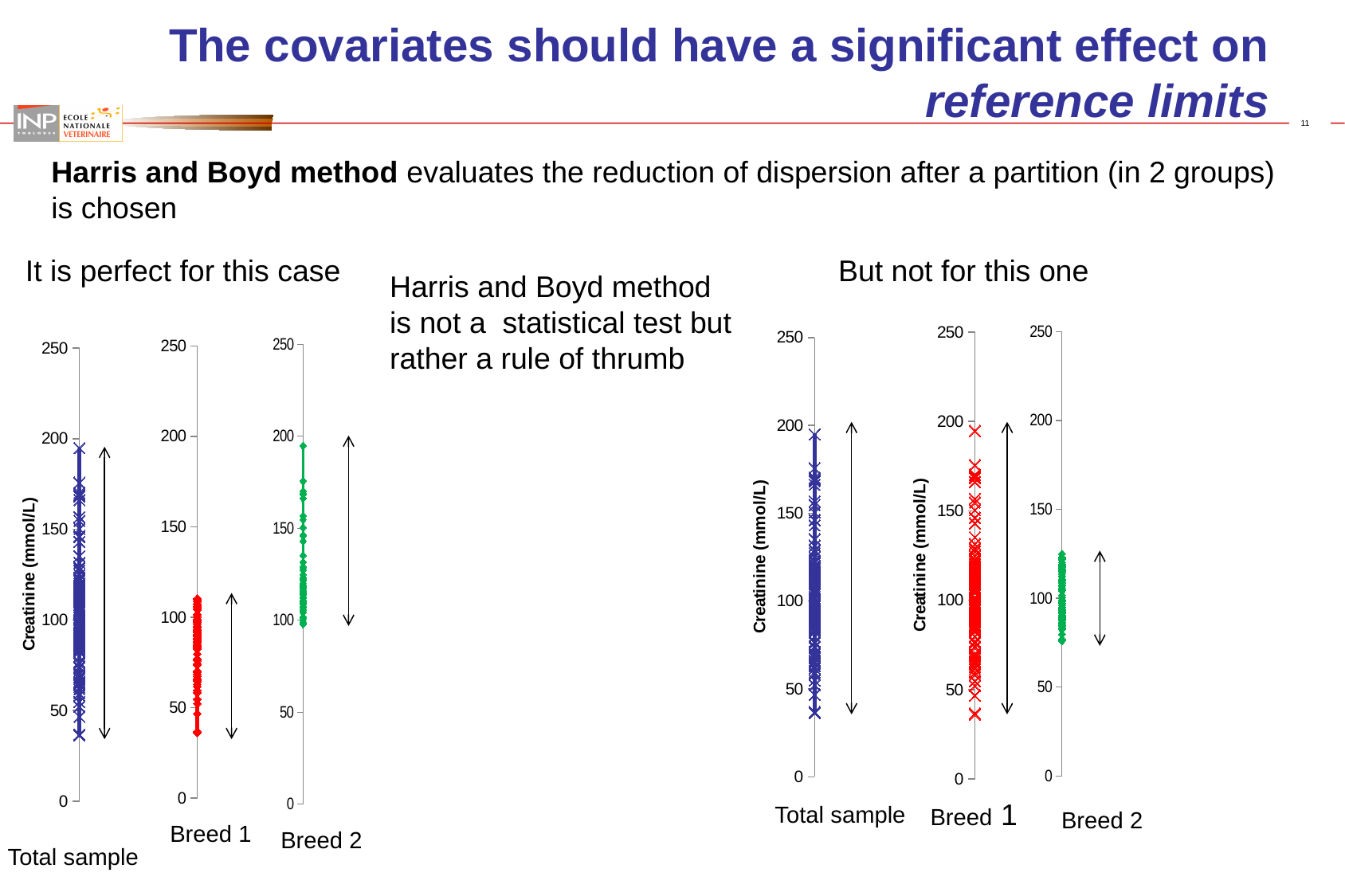

# The covariates should have a significant effect on reference limits
Harris and Boyd method evaluates the reduction of dispersion after a partition (in 2 groups)
is chosen
It is perfect for this case
But not for this one
Harris and Boyd method
is not a  statistical test but rather a rule of thrumb

### Chart

| Category | creat |
|---|---|

### Chart

| Category | creat |
|---|---|

### Chart

| Category | creat |
|---|---|

### Chart

| Category | creat |
|---|---|

### Chart

| Category | creat |
|---|---|

### Chart

| Category | creat |
|---|---|
Breed 1
Total sample
Breed 2
Breed 1
Breed 2
Total sample